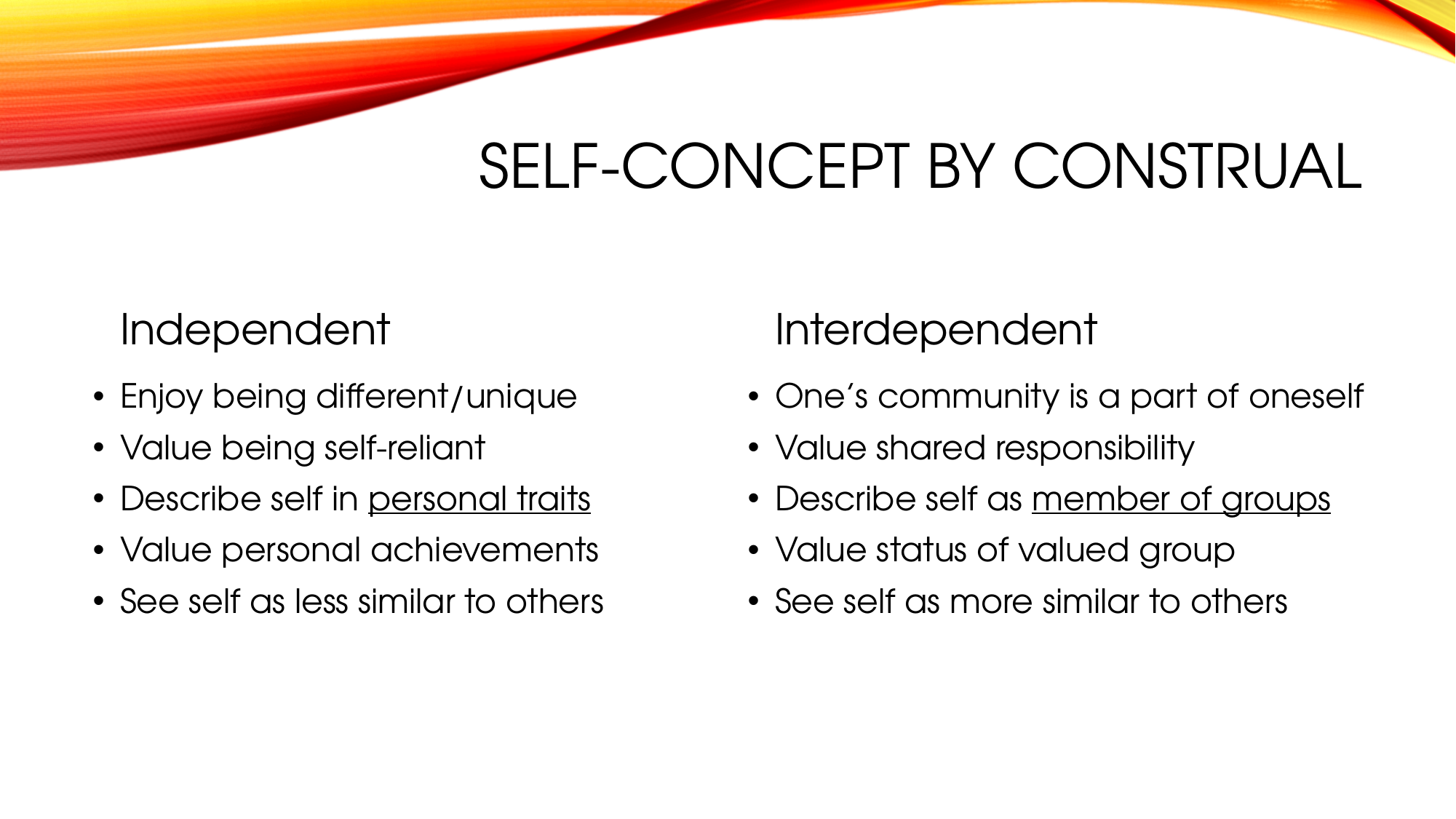

# Self-Concept by construal
Independent
Interdependent
Enjoy being different/unique
Value being self-reliant
Describe self in personal traits
Value personal achievements
See self as less similar to others
One’s community is a part of oneself
Value shared responsibility
Describe self as member of groups
Value status of valued group
See self as more similar to others